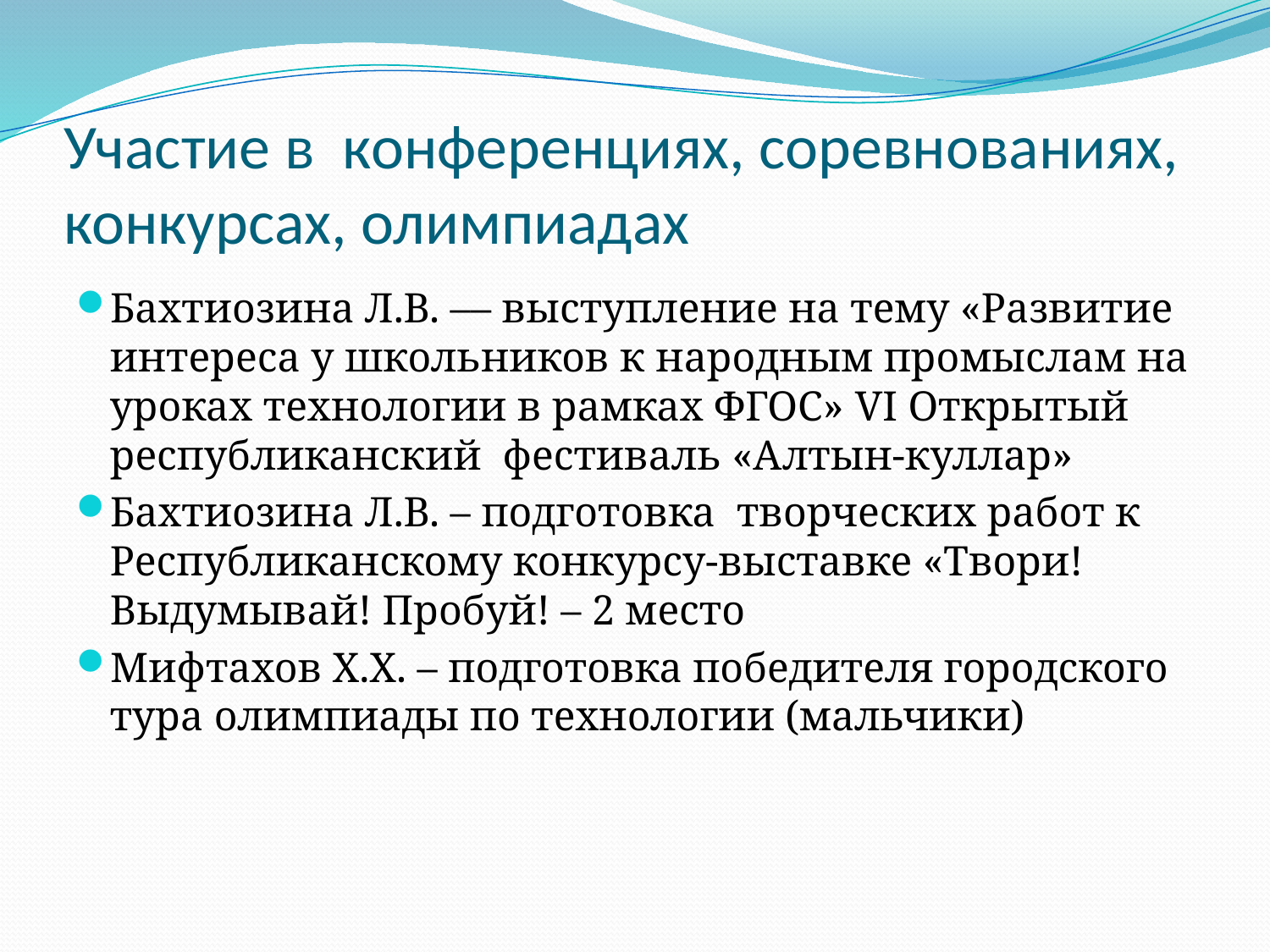

# Участие в  конференциях, соревнованиях, конкурсах, олимпиадах
Бахтиозина Л.В. –– выступление на тему «Развитие  интереса у школьников к народным промыслам на уроках технологии в рамках ФГОС» VI Открытый республиканский  фестиваль «Алтын-куллар»
Бахтиозина Л.В. – подготовка  творческих работ к Республиканскому конкурсу-выставке «Твори! Выдумывай! Пробуй! – 2 место
Мифтахов Х.Х. – подготовка победителя городского тура олимпиады по технологии (мальчики)